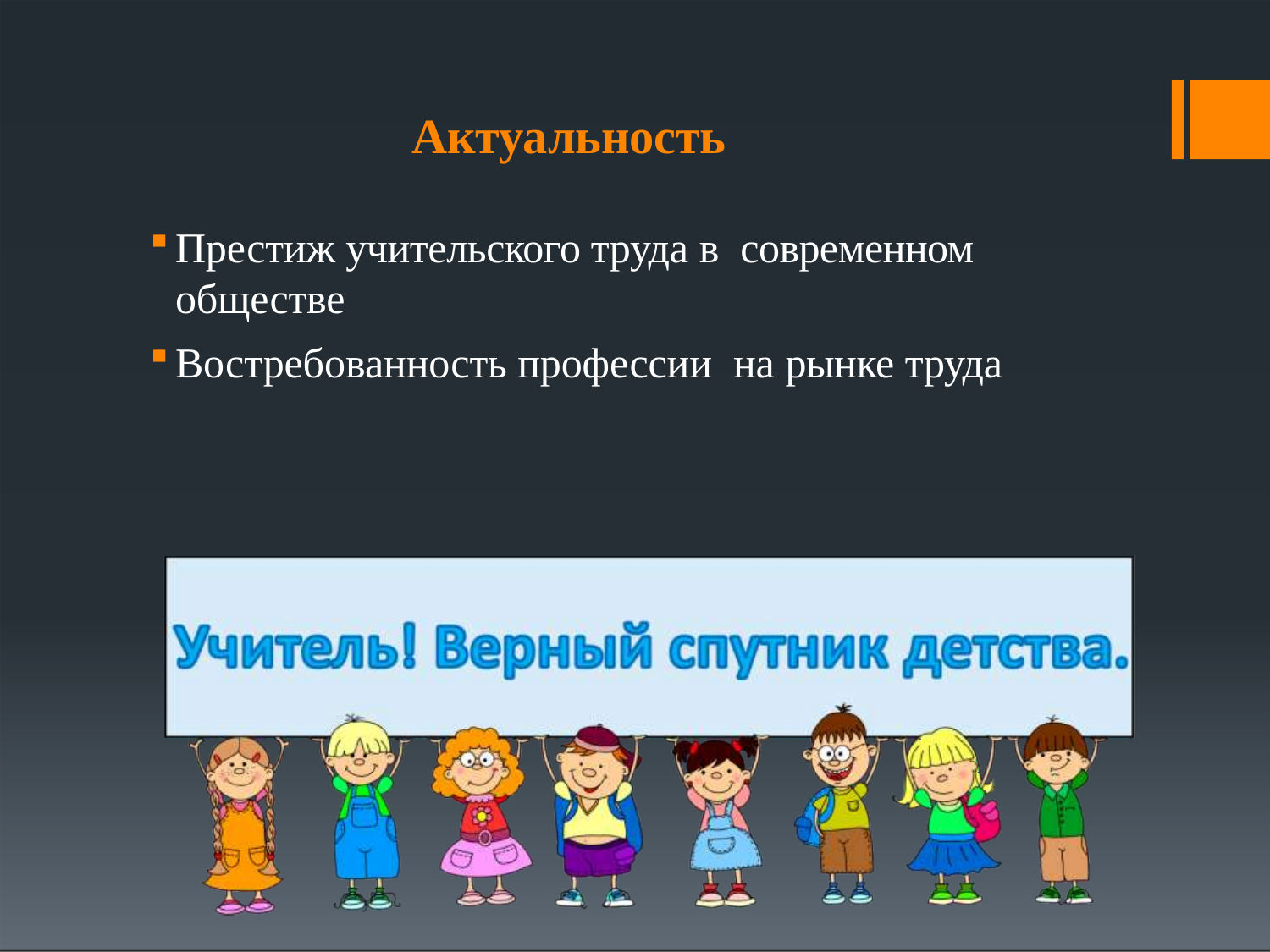

# Актуальность
Престиж учительского труда в  современном обществе
Востребованность профессии  на рынке труда